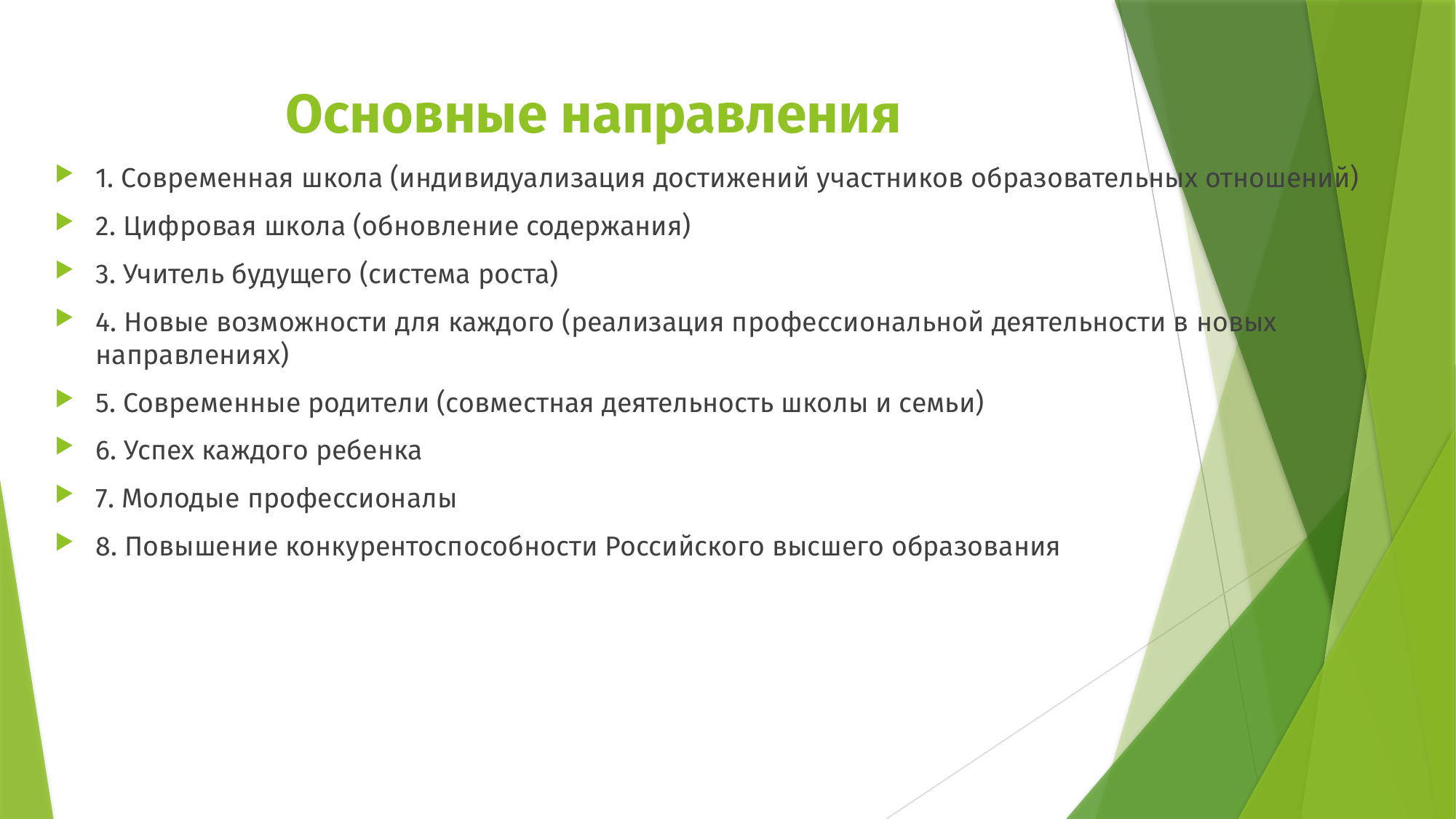

# Основные направления
1. Современная школа (индивидуализация достижений участников образовательных отношений)
2. Цифровая школа (обновление содержания)
3. Учитель будущего (система роста)
4. Новые возможности для каждого (реализация профессиональной деятельности в новых направлениях)
5. Современные родители (совместная деятельность школы и семьи)
6. Успех каждого ребенка
7. Молодые профессионалы
8. Повышение конкурентоспособности Российского высшего образования